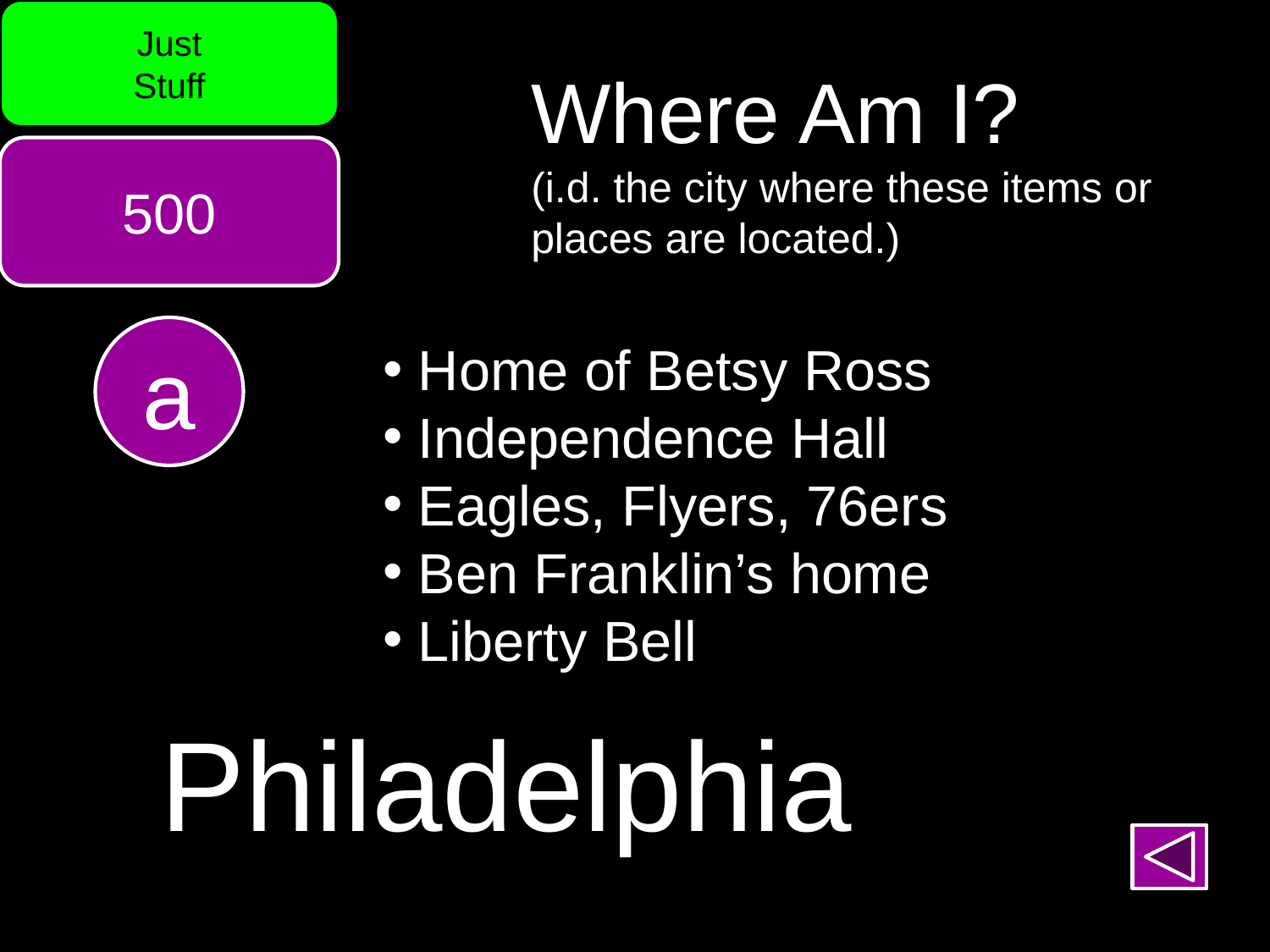

Just
Stuff
Where Am I?
(i.d. the city where these items or places are located.)
500
a
 Home of Betsy Ross
 Independence Hall
 Eagles, Flyers, 76ers
 Ben Franklin’s home
 Liberty Bell

Philadelphia